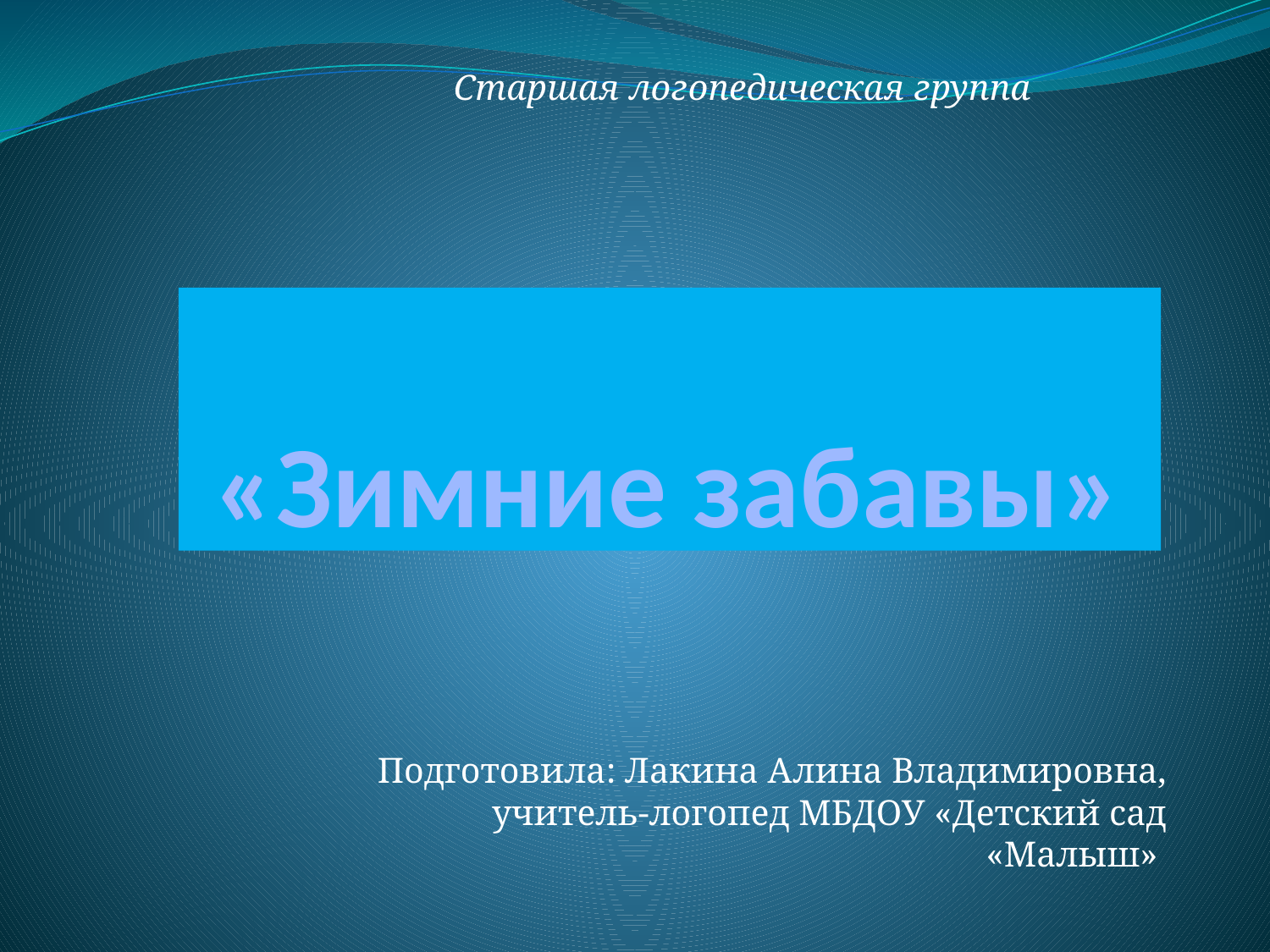

Старшая логопедическая группа

Подготовила: Лакина Алина Владимировна, учитель-логопед МБДОУ «Детский сад «Малыш»
# «Зимние забавы»